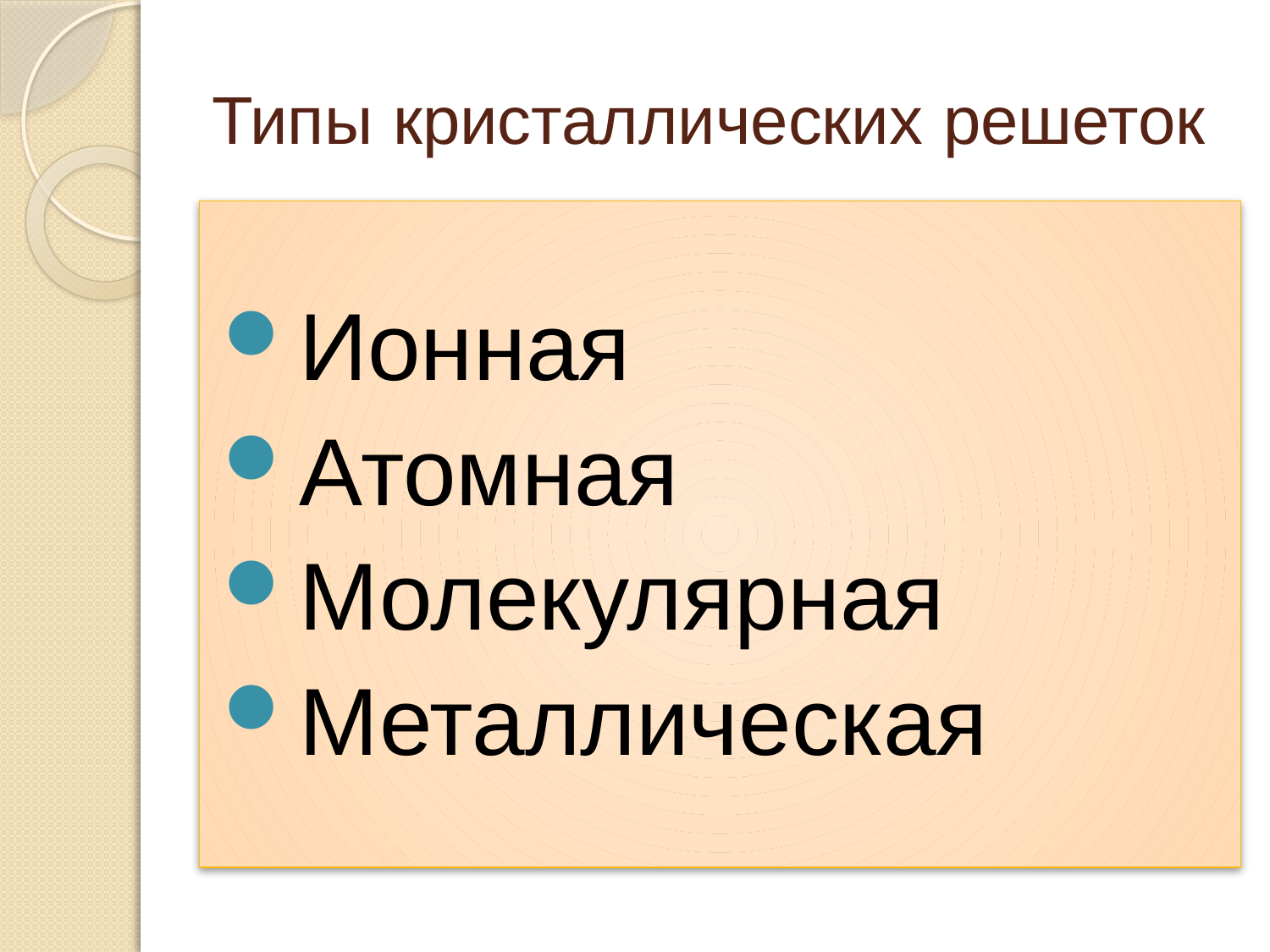

# Типы кристаллических решеток

Ионная
Атомная
Молекулярная
Металлическая